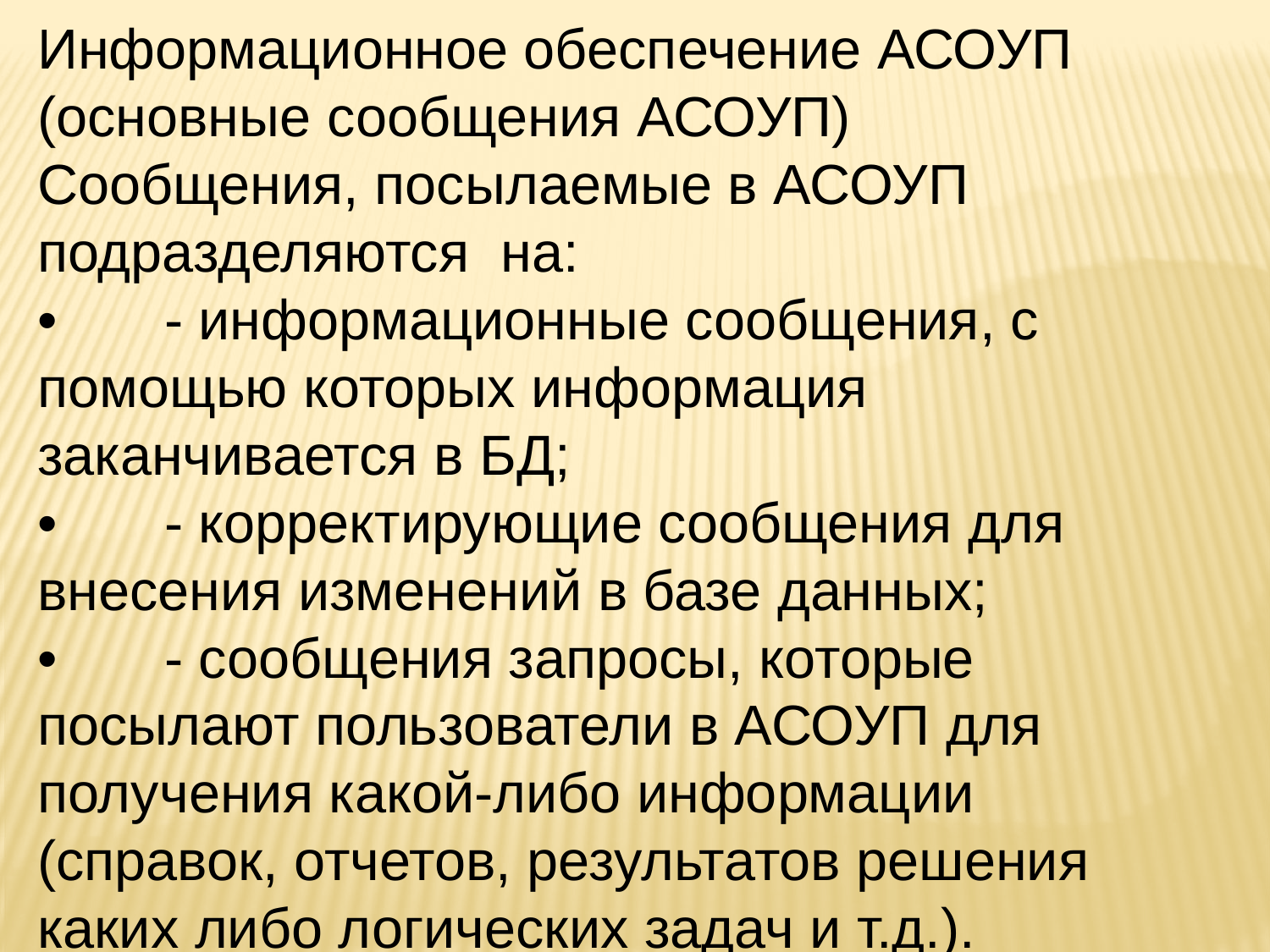

Информационное обеспечение АСОУП (основные сообщения АСОУП)
Сообщения, посылаемые в АСОУП подразделяются  на:
•	- информационные сообщения, с помощью которых информация заканчивается в БД;
•	- корректирующие сообщения для внесения изменений в базе данных;
•	- сообщения запросы, которые посылают пользователи в АСОУП для получения какой-либо информации (справок, отчетов, результатов решения каких либо логических задач и т.д.).